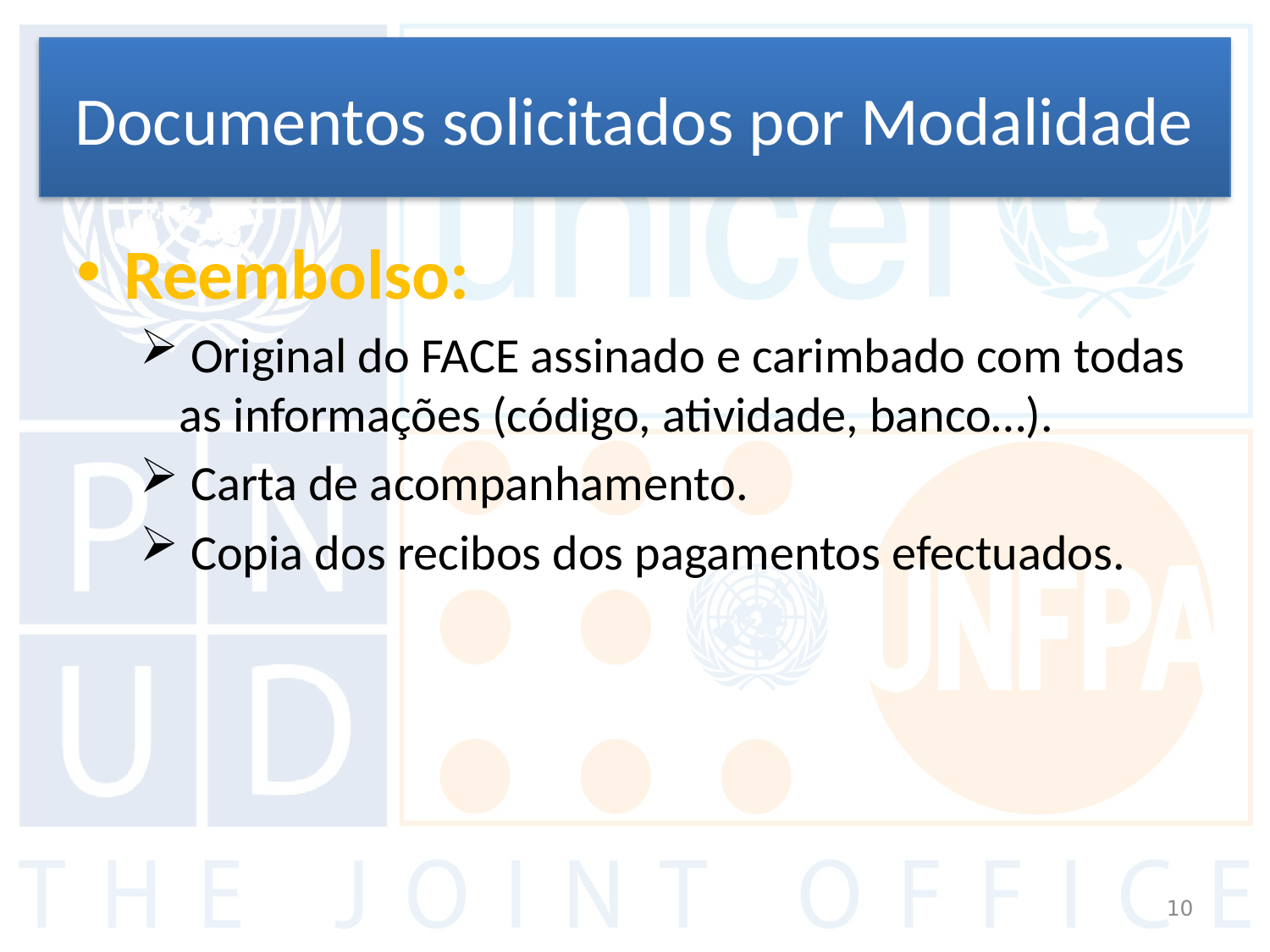

# Documentos solicitados por Modalidade
Reembolso:
 Original do FACE assinado e carimbado com todas as informações (código, atividade, banco…).
 Carta de acompanhamento.
 Copia dos recibos dos pagamentos efectuados.
10